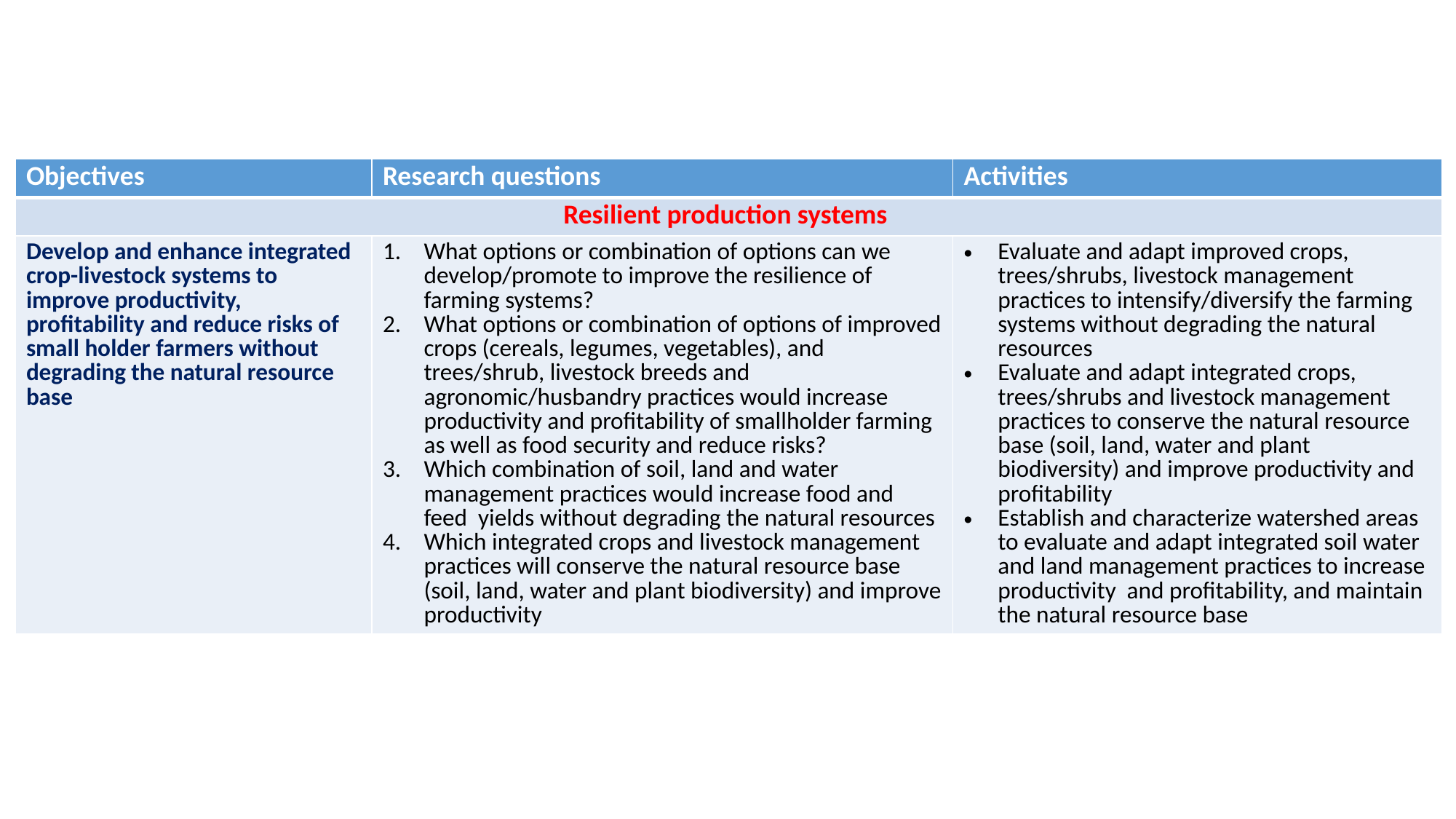

| Objectives | Research questions | Activities |
| --- | --- | --- |
| Resilient production systems |  |  |
| Develop and enhance integrated crop-livestock systems to improve productivity, profitability and reduce risks of small holder farmers without degrading the natural resource base | What options or combination of options can we develop/promote to improve the resilience of farming systems? What options or combination of options of improved crops (cereals, legumes, vegetables), and trees/shrub, livestock breeds and agronomic/husbandry practices would increase productivity and profitability of smallholder farming as well as food security and reduce risks? Which combination of soil, land and water management practices would increase food and feed yields without degrading the natural resources Which integrated crops and livestock management practices will conserve the natural resource base (soil, land, water and plant biodiversity) and improve productivity | Evaluate and adapt improved crops, trees/shrubs, livestock management practices to intensify/diversify the farming systems without degrading the natural resources Evaluate and adapt integrated crops, trees/shrubs and livestock management practices to conserve the natural resource base (soil, land, water and plant biodiversity) and improve productivity and profitability Establish and characterize watershed areas to evaluate and adapt integrated soil water and land management practices to increase productivity and profitability, and maintain the natural resource base |